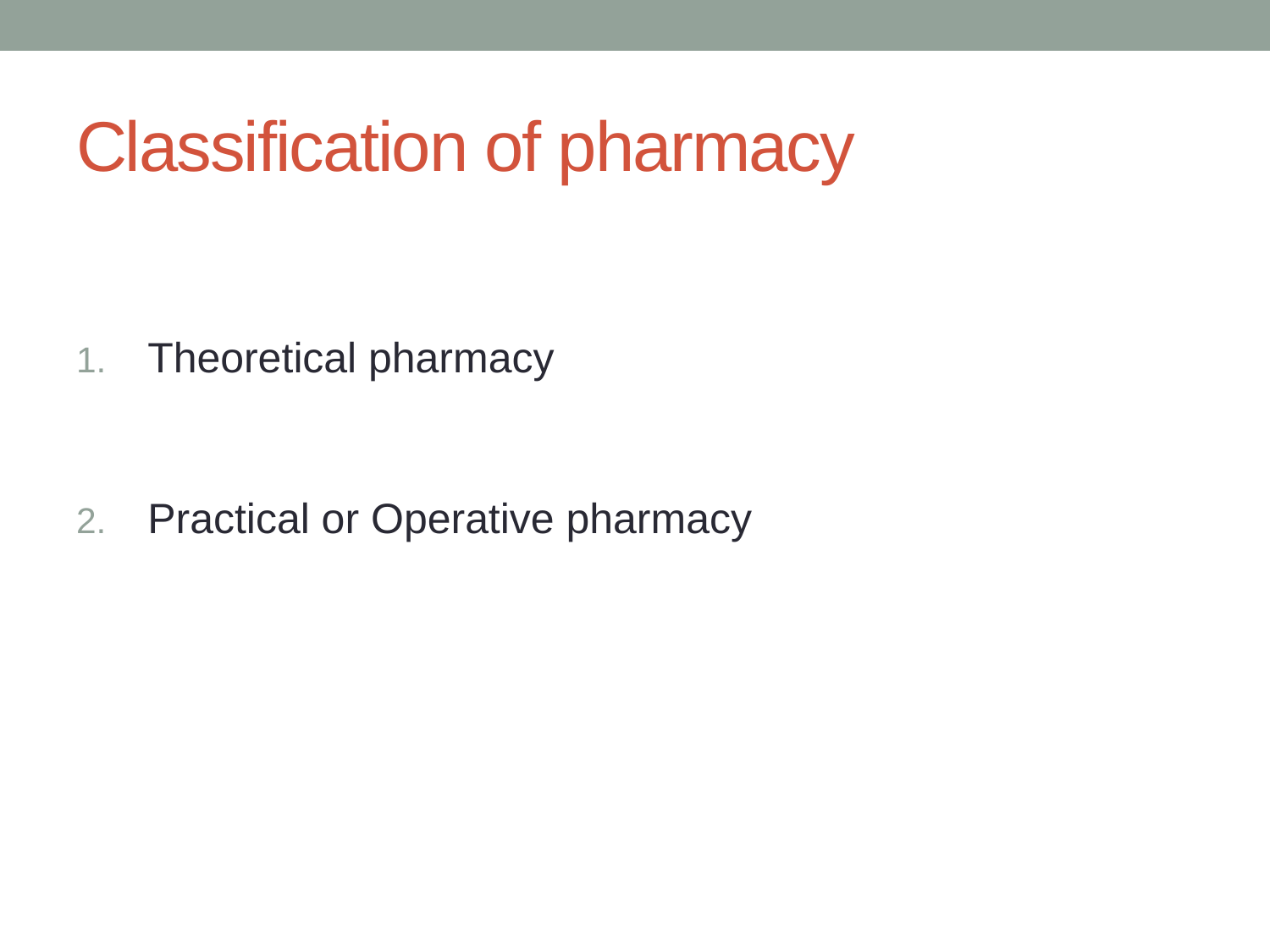

# Classification of pharmacy
Theoretical pharmacy
Practical or Operative pharmacy